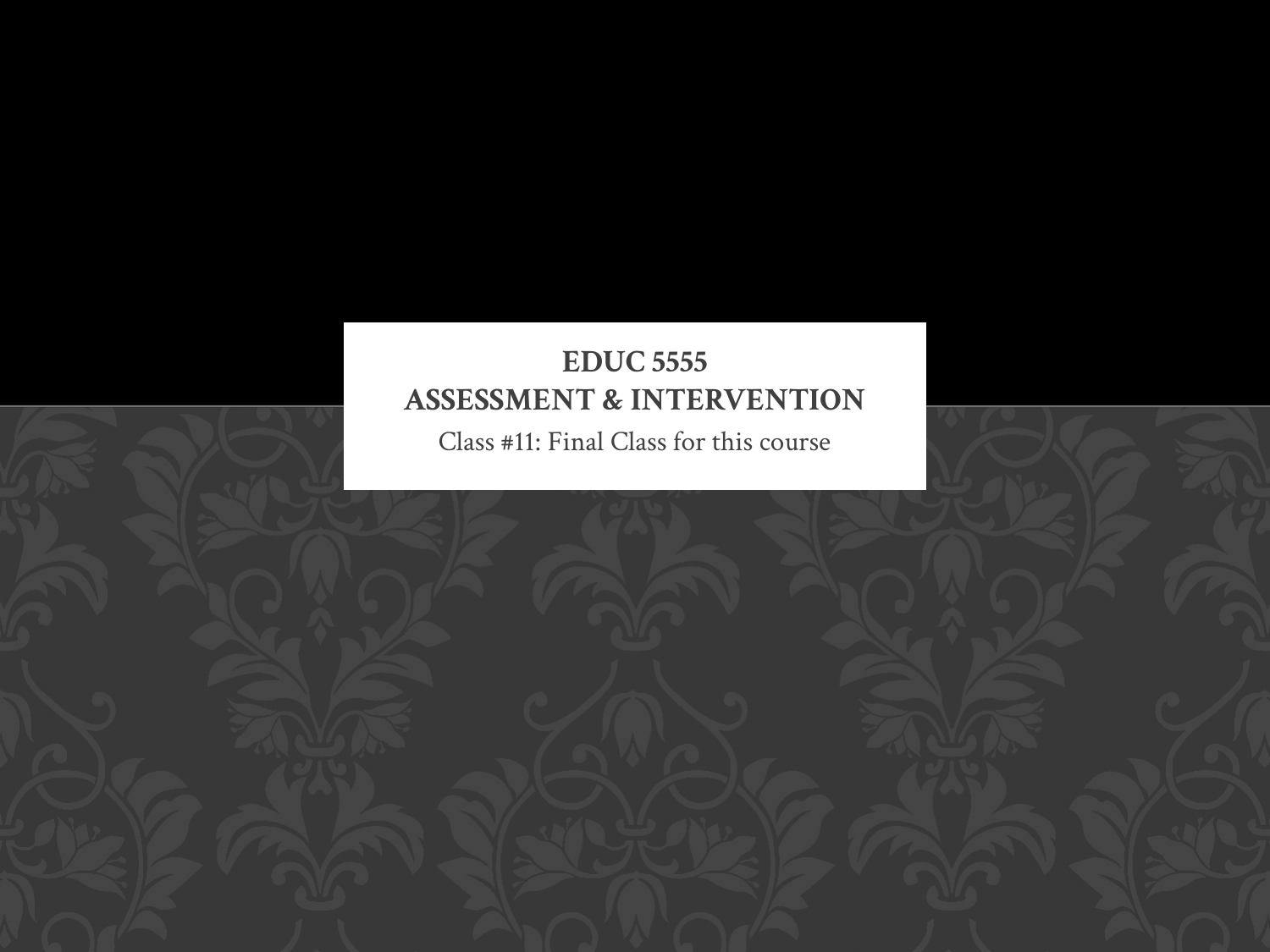

# EDUC 5555 Assessment & Intervention
Class #11: Final Class for this course